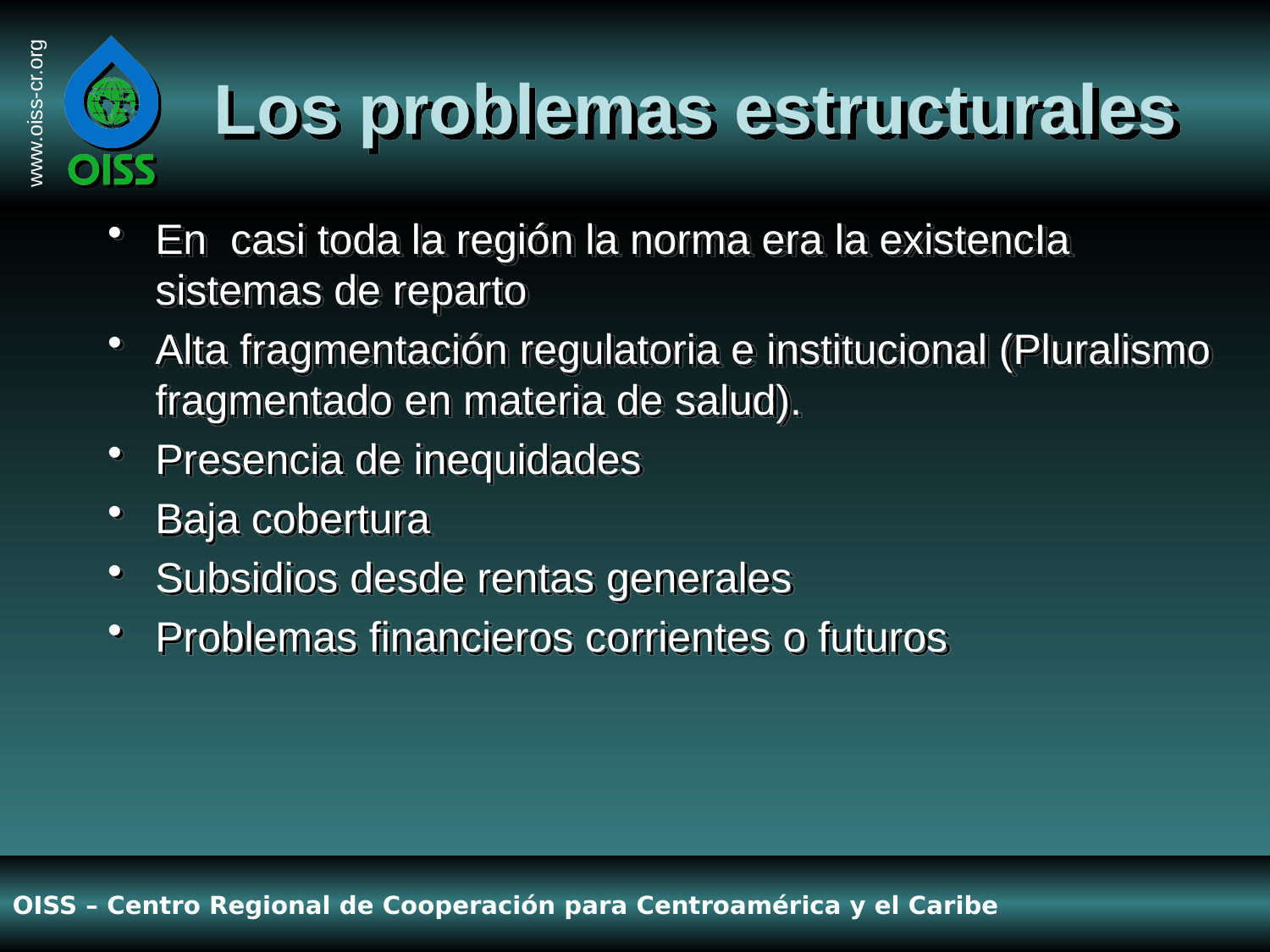

# Los problemas estructurales
En  casi toda la región la norma era la existencIa sistemas de reparto
Alta fragmentación regulatoria e institucional (Pluralismo fragmentado en materia de salud).
Presencia de inequidades
Baja cobertura
Subsidios desde rentas generales
Problemas financieros corrientes o futuros